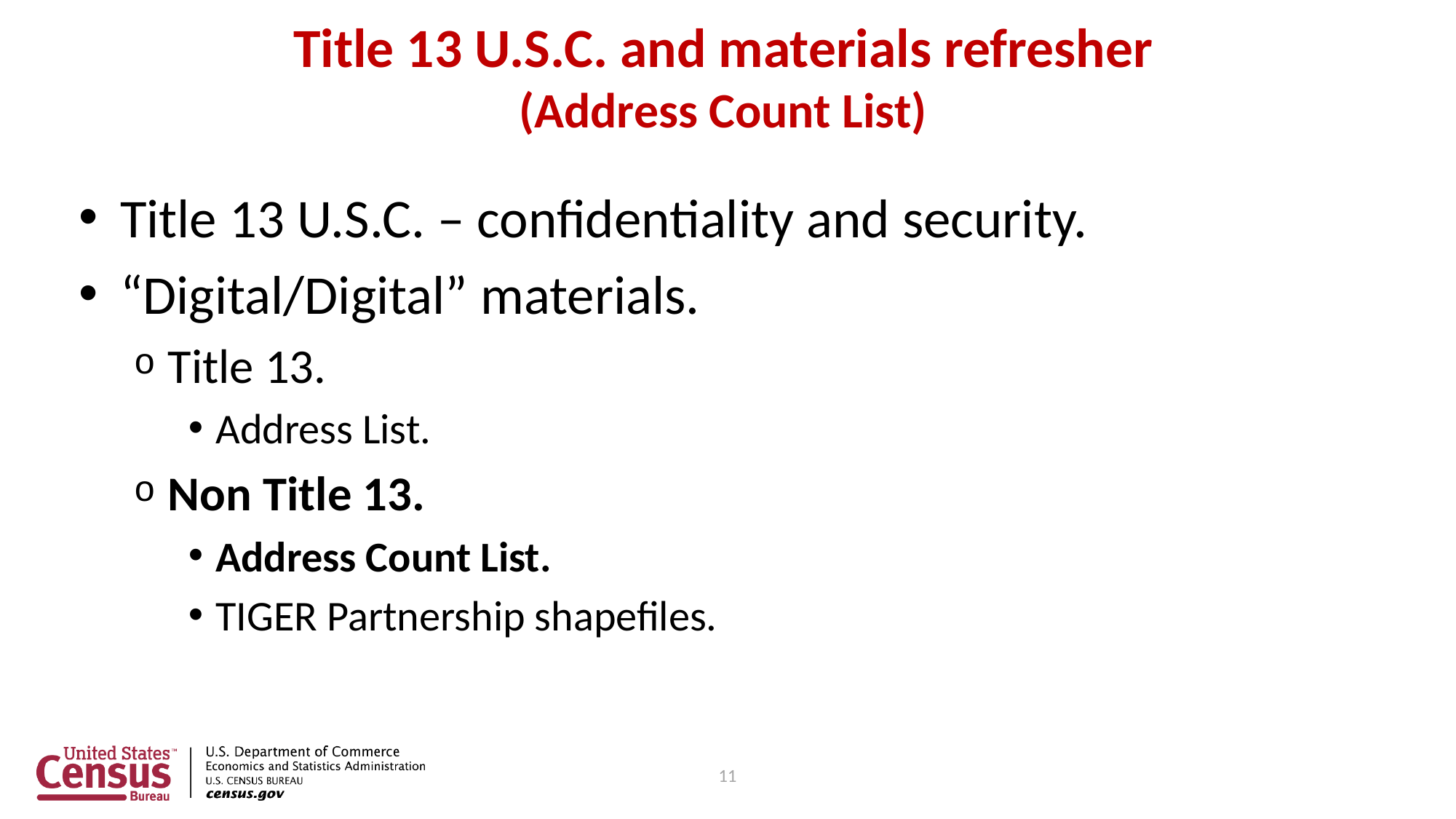

# Title 13 U.S.C. and materials refresher (Address Count List)
Title 13 U.S.C. – confidentiality and security.
“Digital/Digital” materials.
Title 13.
Address List.
Non Title 13.
Address Count List.
TIGER Partnership shapefiles.
11